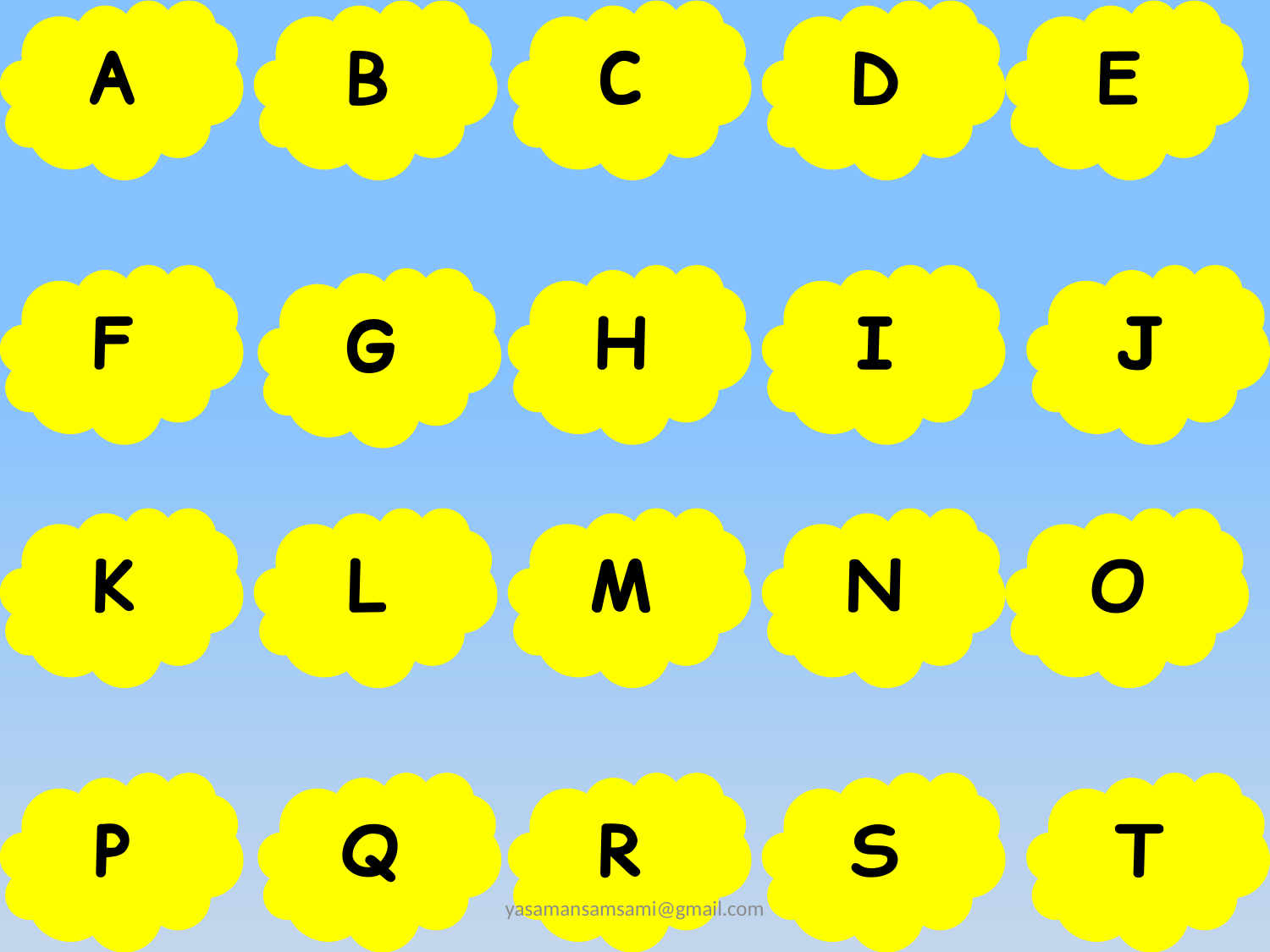

A
B
C
D
E
F
H
I
J
G
K
L
M
N
O
P
Q
R
S
T
yasamansamsami@gmail.com